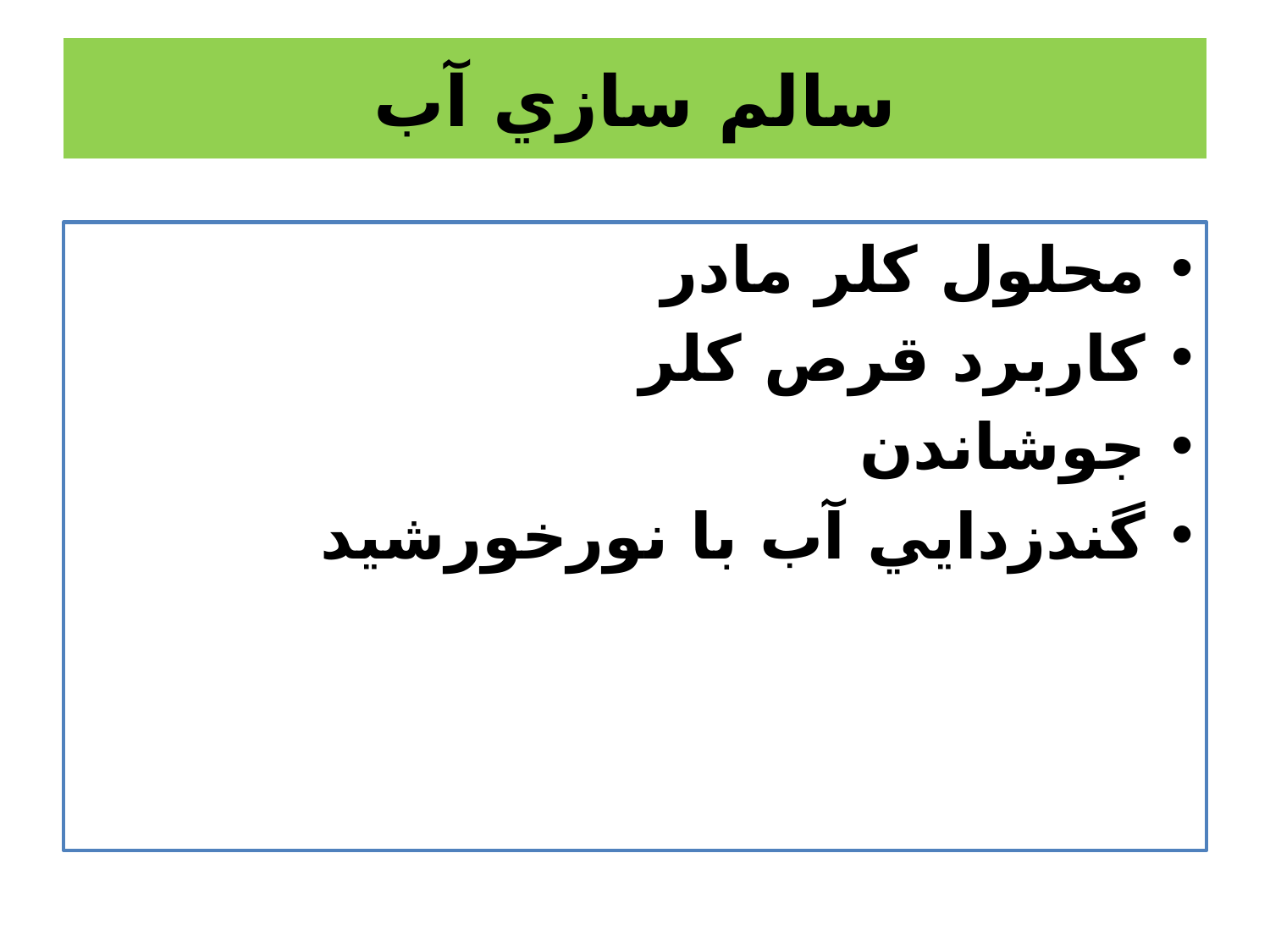

# سالم سازي آب
محلول کلر مادر
کاربرد قرص کلر
جوشاندن
گندزدايي آب با نورخورشيد